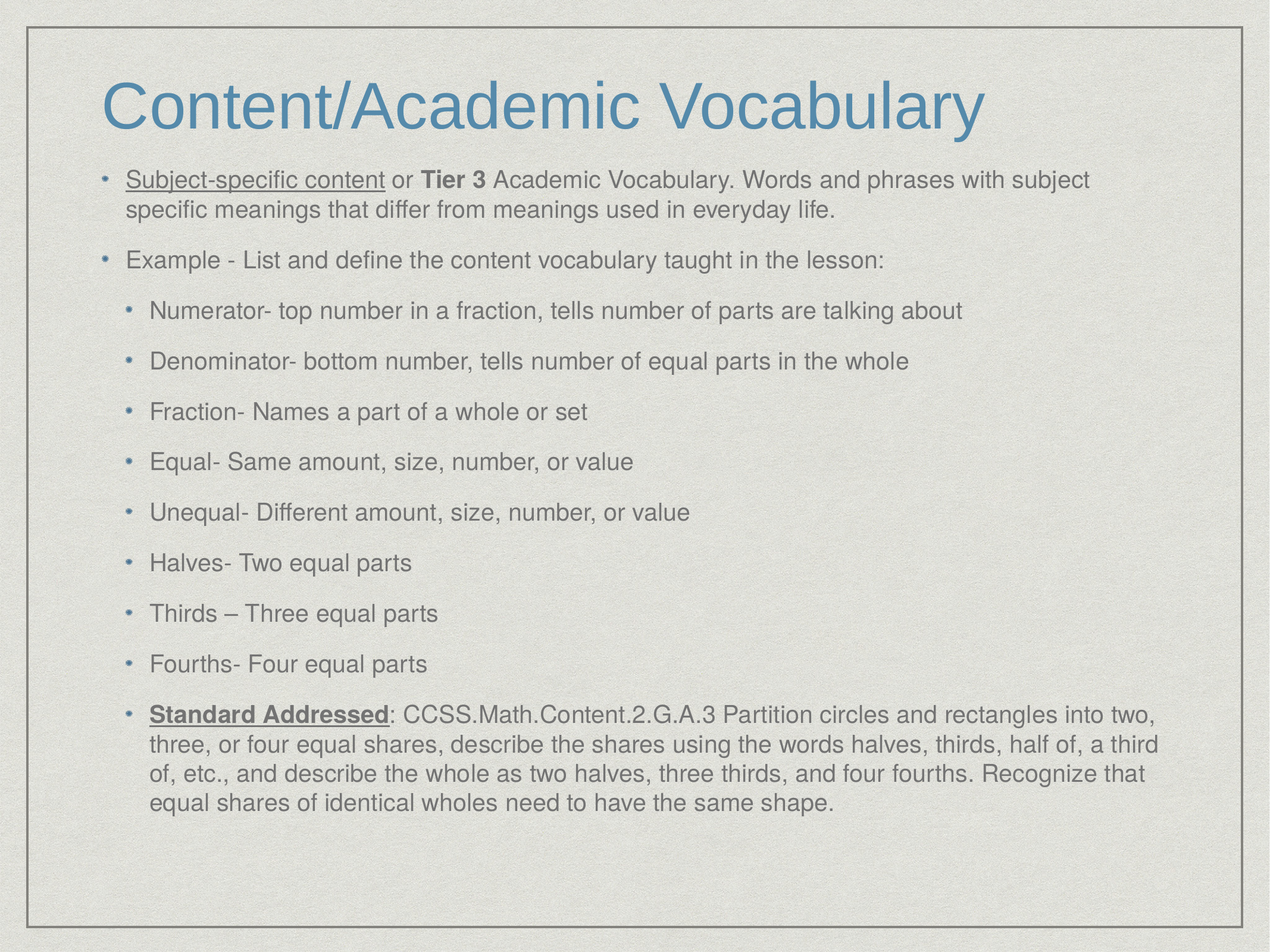

# Content/Academic Vocabulary
Subject-specific content or Tier 3 Academic Vocabulary. Words and phrases with subject specific meanings that differ from meanings used in everyday life.
Example - List and define the content vocabulary taught in the lesson:
Numerator- top number in a fraction, tells number of parts are talking about
Denominator- bottom number, tells number of equal parts in the whole
Fraction- Names a part of a whole or set
Equal- Same amount, size, number, or value
Unequal- Different amount, size, number, or value
Halves- Two equal parts
Thirds – Three equal parts
Fourths- Four equal parts
Standard Addressed: CCSS.Math.Content.2.G.A.3 Partition circles and rectangles into two, three, or four equal shares, describe the shares using the words halves, thirds, half of, a third of, etc., and describe the whole as two halves, three thirds, and four fourths. Recognize that equal shares of identical wholes need to have the same shape.